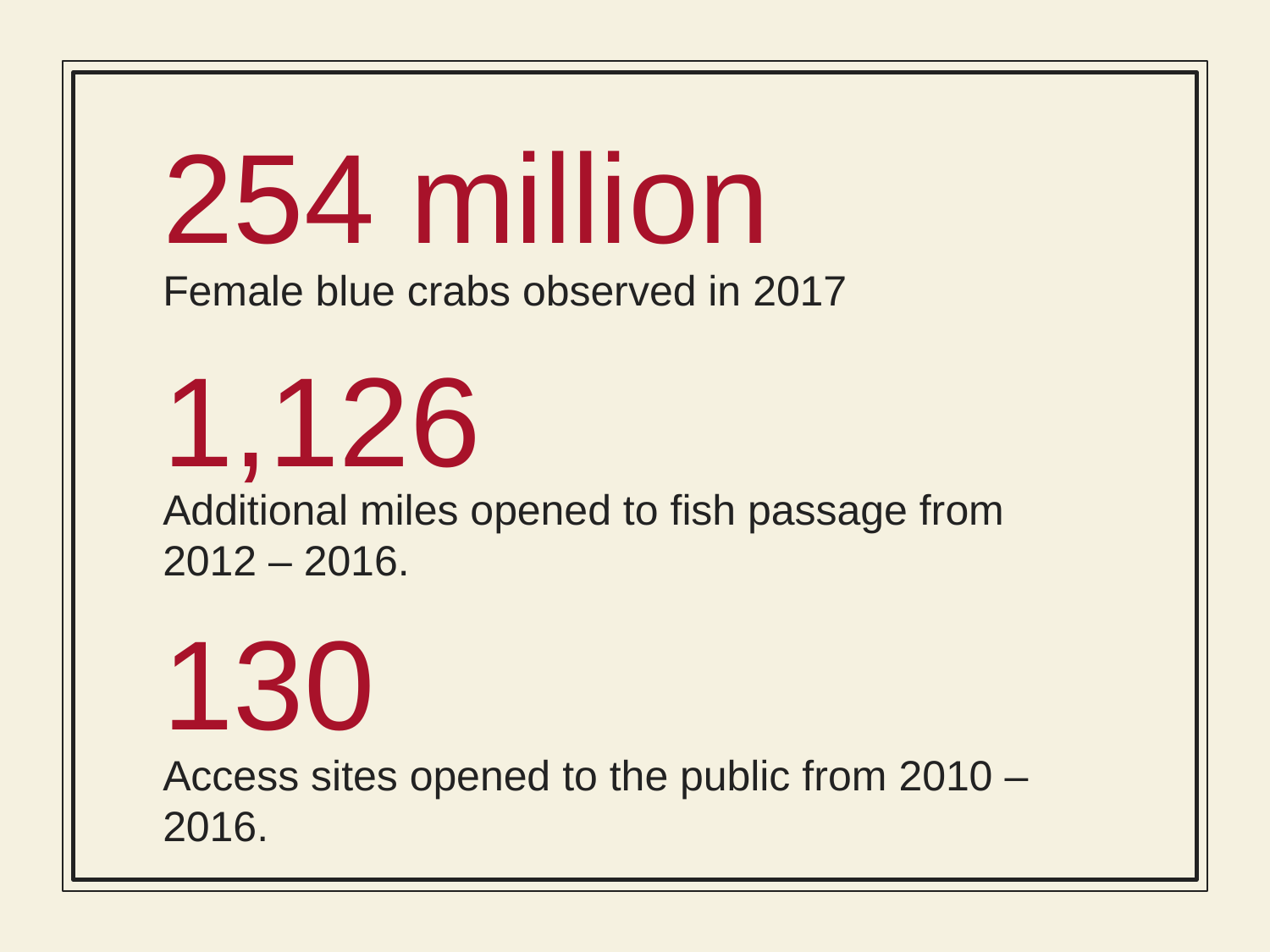

254 million
Female blue crabs observed in 2017
1,126
Additional miles opened to fish passage from 2012 – 2016.
130
Access sites opened to the public from 2010 – 2016.